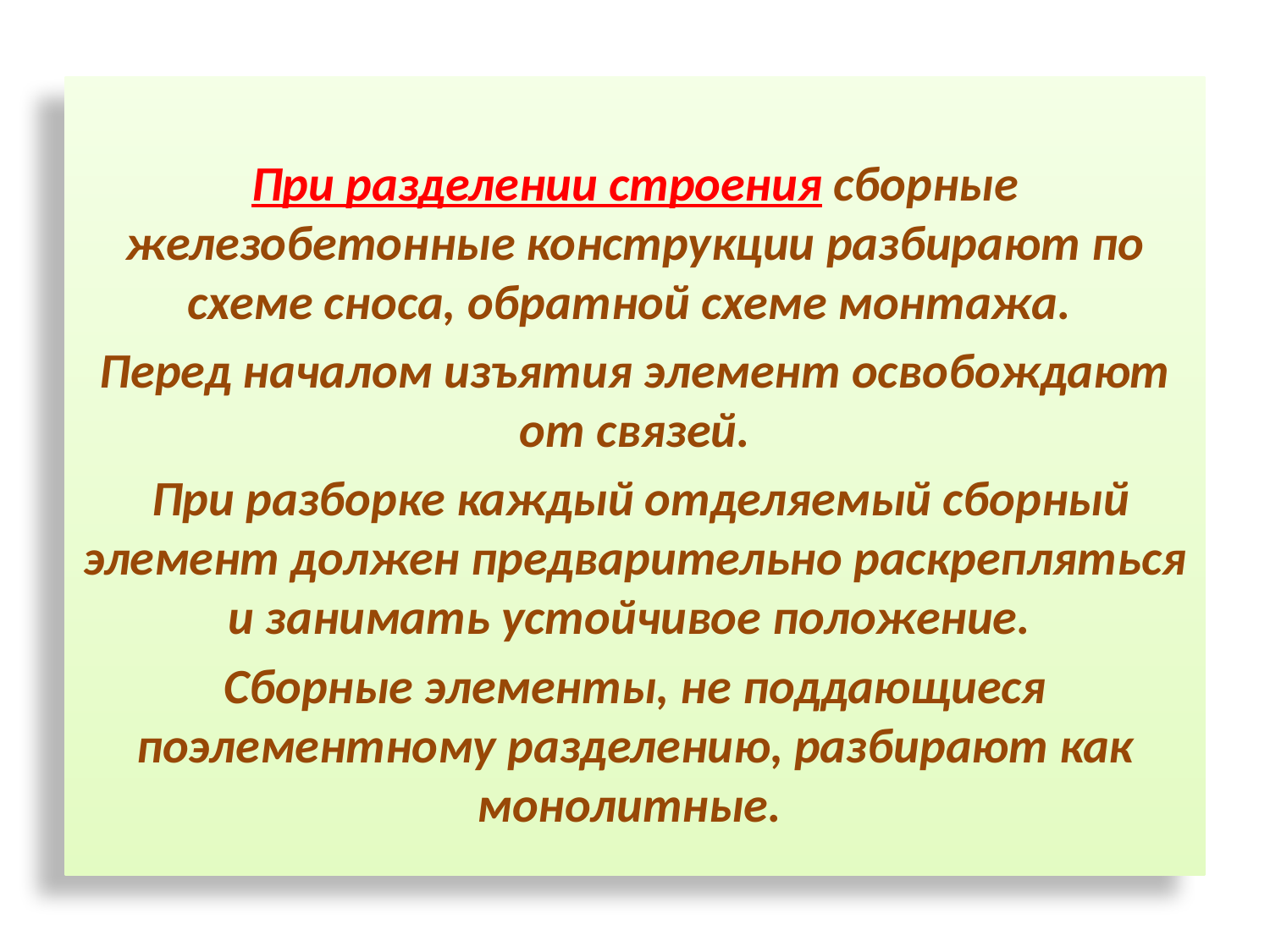

При разделении строения сборные железобетонные конструкции разбирают по схеме сноса, обратной схеме монтажа.
Перед началом изъятия элемент освобождают от связей.
 При разборке каждый отделяемый сборный элемент должен предварительно раскрепляться и занимать устойчивое положение.
Сборные элементы, не поддающиеся поэлементному разделению, разбирают как монолитные.